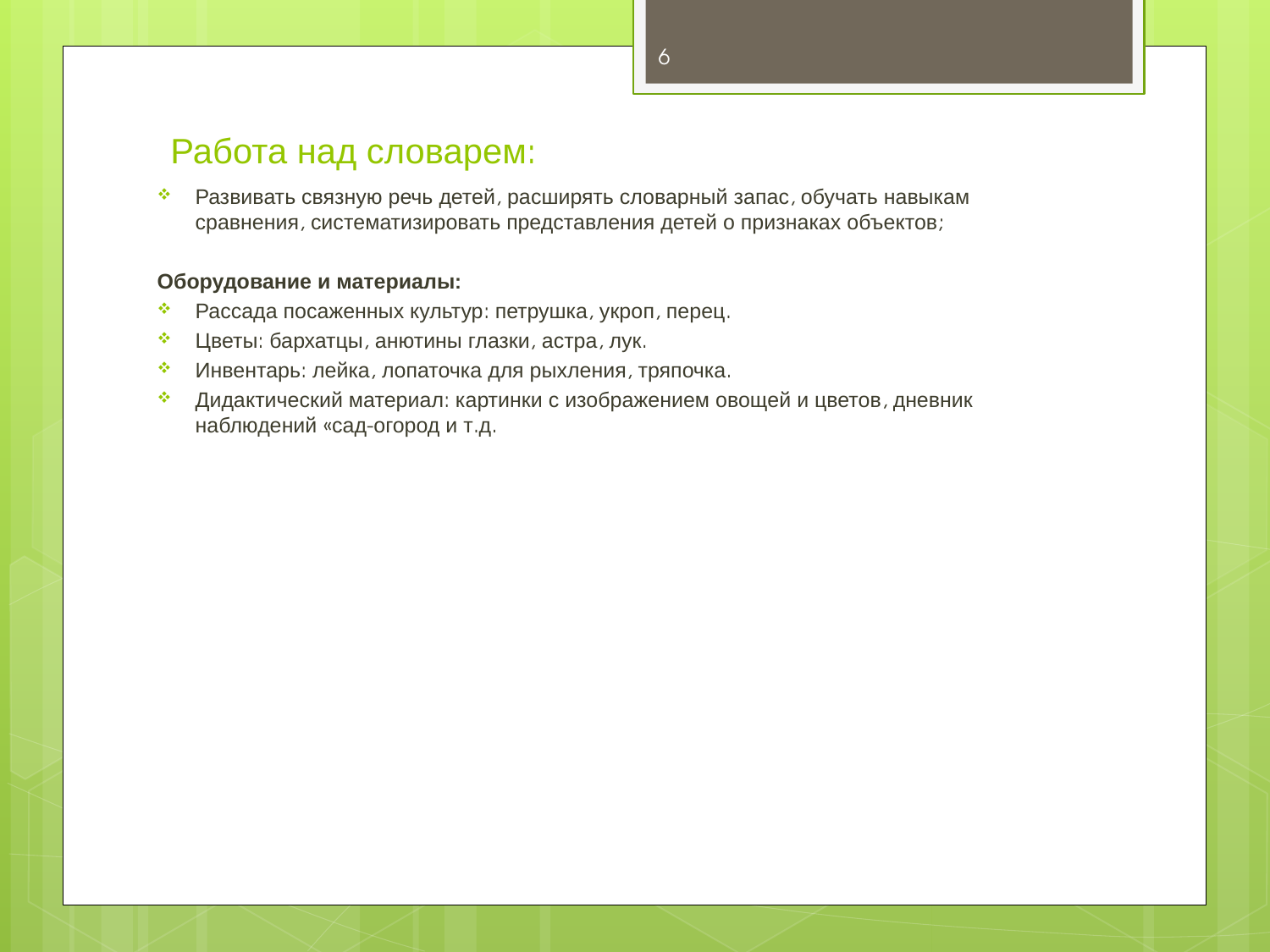

# Работа над словарем:
6

Развивать связную речь детей, расширять словарный запас, обучать навыкам сравнения, систематизировать представления детей о признаках объектов;

Оборудование и материалы:
Рассада посаженных культур: петрушка, укроп, перец.
Цветы: бархатцы, анютины глазки, астра, лук.
Инвентарь: лейка, лопаточка для рыхления, тряпочка.
Дидактический материал: картинки с изображением овощей и цветов, дневник наблюдений «сад-огород и т.д.